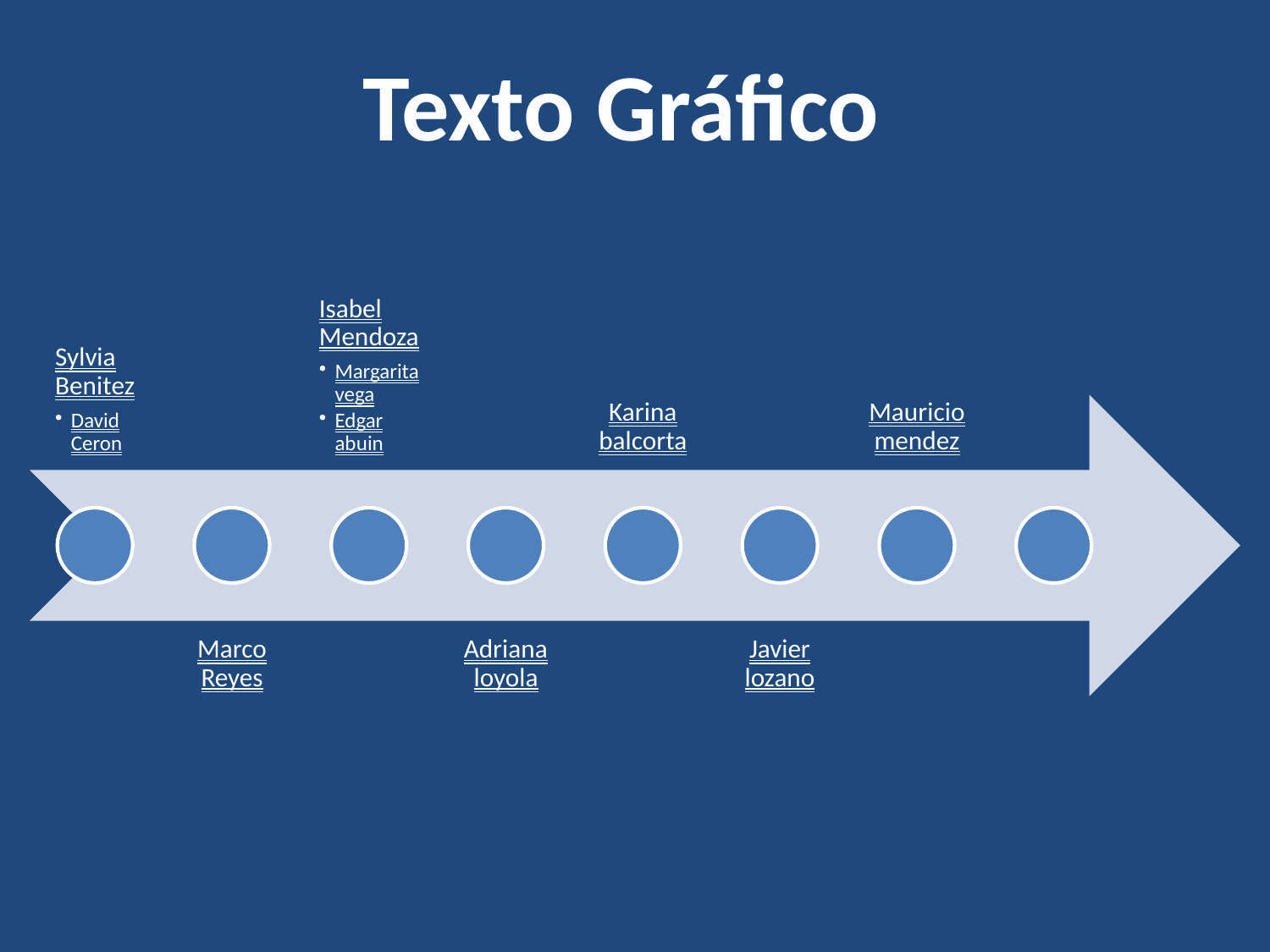

Texto Gráfico
Sylvia Benitez
David Ceron
Marco Reyes
Isabel Mendoza
Margarita vega
Edgar abuin
Adriana loyola
Karina balcorta
Javier lozano
Mauricio mendez